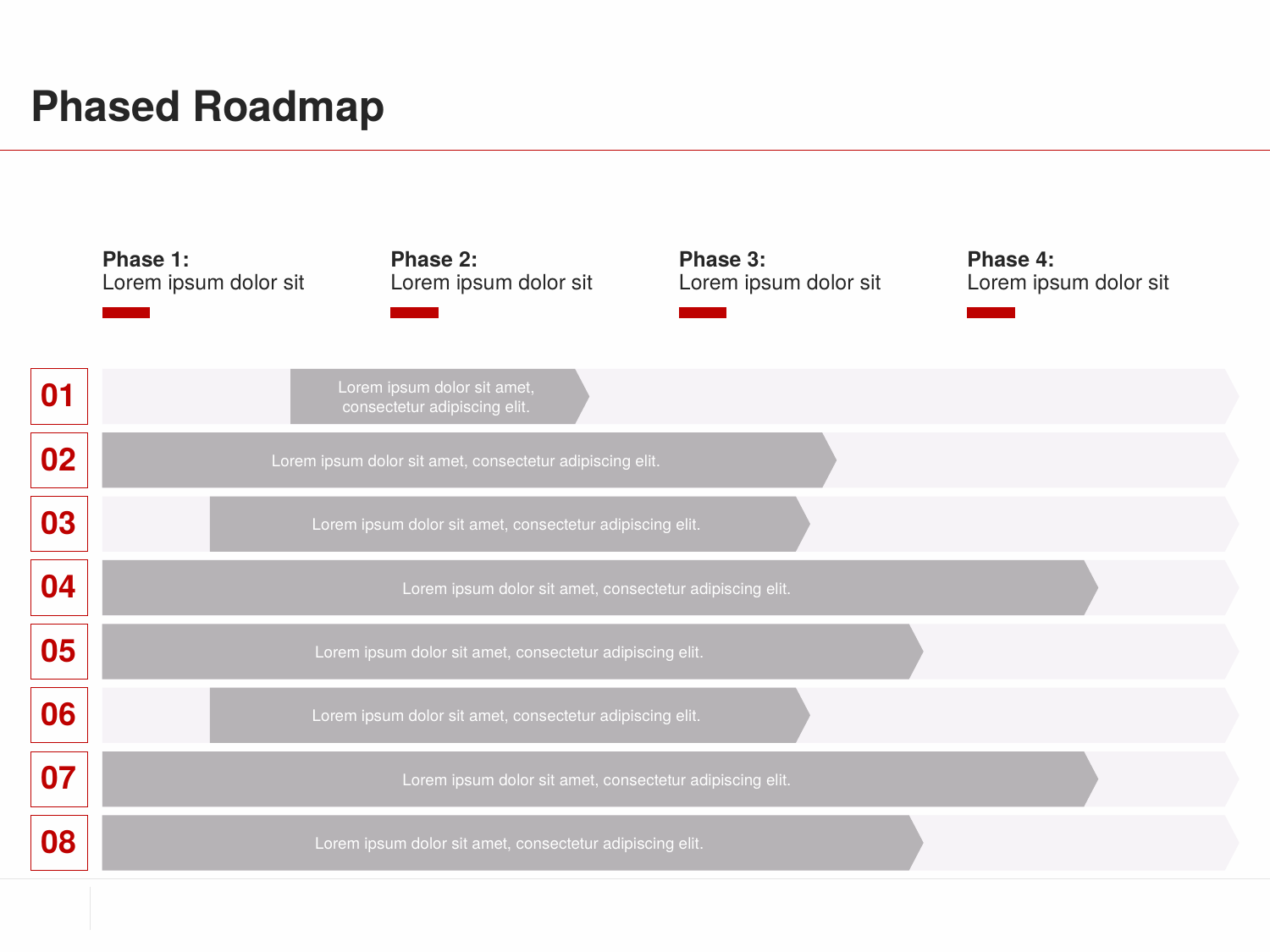

# Phased Roadmap
Phase 1:
Lorem ipsum dolor sit
Phase 2:
Lorem ipsum dolor sit
Phase 3:
Lorem ipsum dolor sit
Phase 4:
Lorem ipsum dolor sit
01

Lorem ipsum dolor sit amet, consectetur adipiscing elit.
02

Lorem ipsum dolor sit amet, consectetur adipiscing elit.
03
Lorem ipsum dolor sit amet, consectetur adipiscing elit.

Lorem ipsum dolor sit amet, consectetur adipiscing elit.
04

05

Lorem ipsum dolor sit amet, consectetur adipiscing elit.
06
Lorem ipsum dolor sit amet, consectetur adipiscing elit.

Lorem ipsum dolor sit amet, consectetur adipiscing elit.
07

08

Lorem ipsum dolor sit amet, consectetur adipiscing elit.